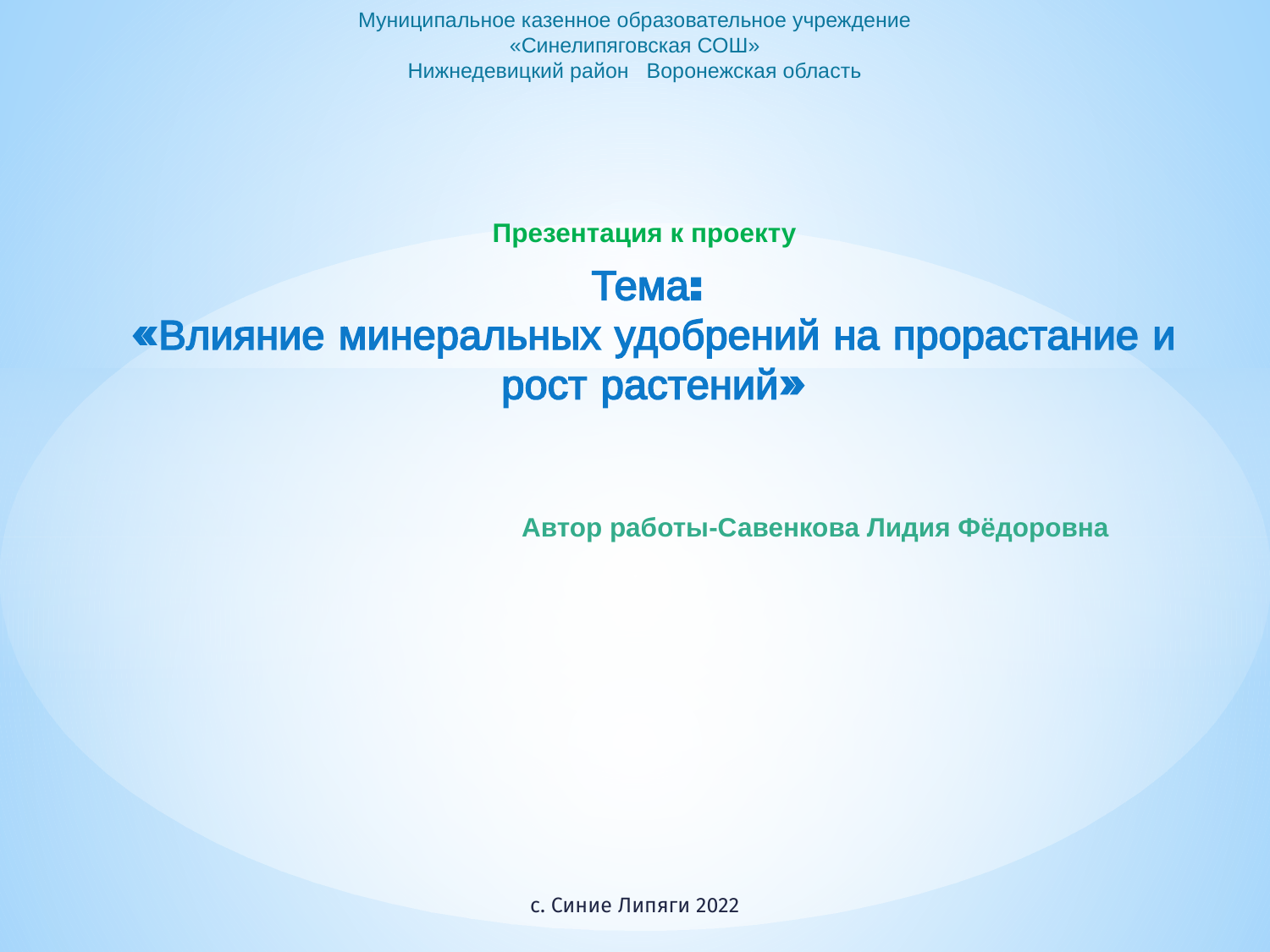

Муниципальное казенное образовательное учреждение
«Синелипяговская СОШ»
Нижнедевицкий район   Воронежская область
# Презентация к проекту Тема: «Влияние минеральных удобрений на прорастание и рост растений» Автор работы-Савенкова Лидия Фёдоровна

с. Синие Липяги 2022